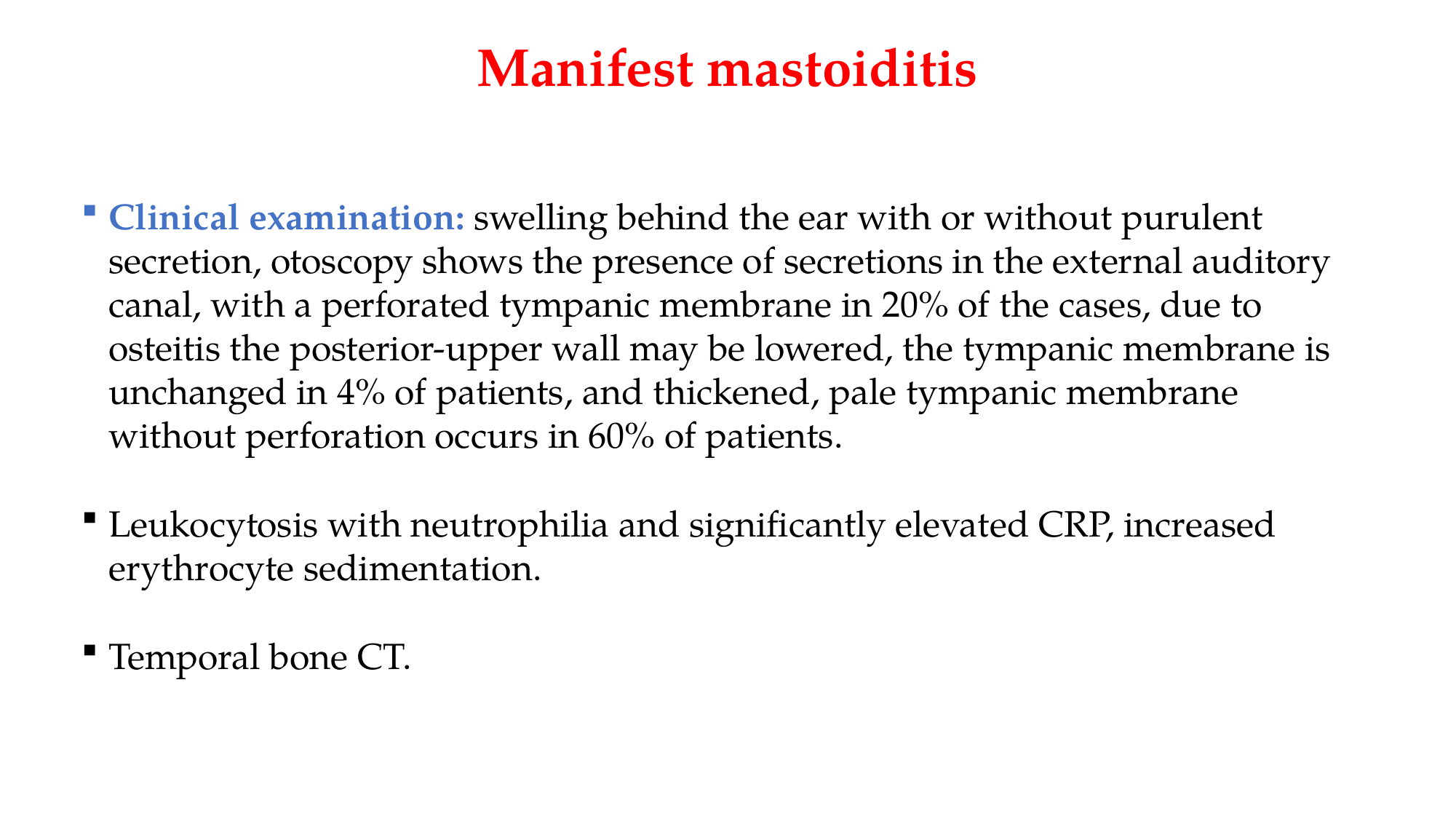

Manifest mastoiditis
Clinical examination: swelling behind the ear with or without purulent secretion, otoscopy shows the presence of secretions in the external auditory canal, with a perforated tympanic membrane in 20% of the cases, due to osteitis the posterior-upper wall may be lowered, the tympanic membrane is unchanged in 4% of patients, and thickened, pale tympanic membrane without perforation occurs in 60% of patients.

Leukocytosis with neutrophilia and significantly elevated CRP, increased erythrocyte sedimentation.

Temporal bone CT.